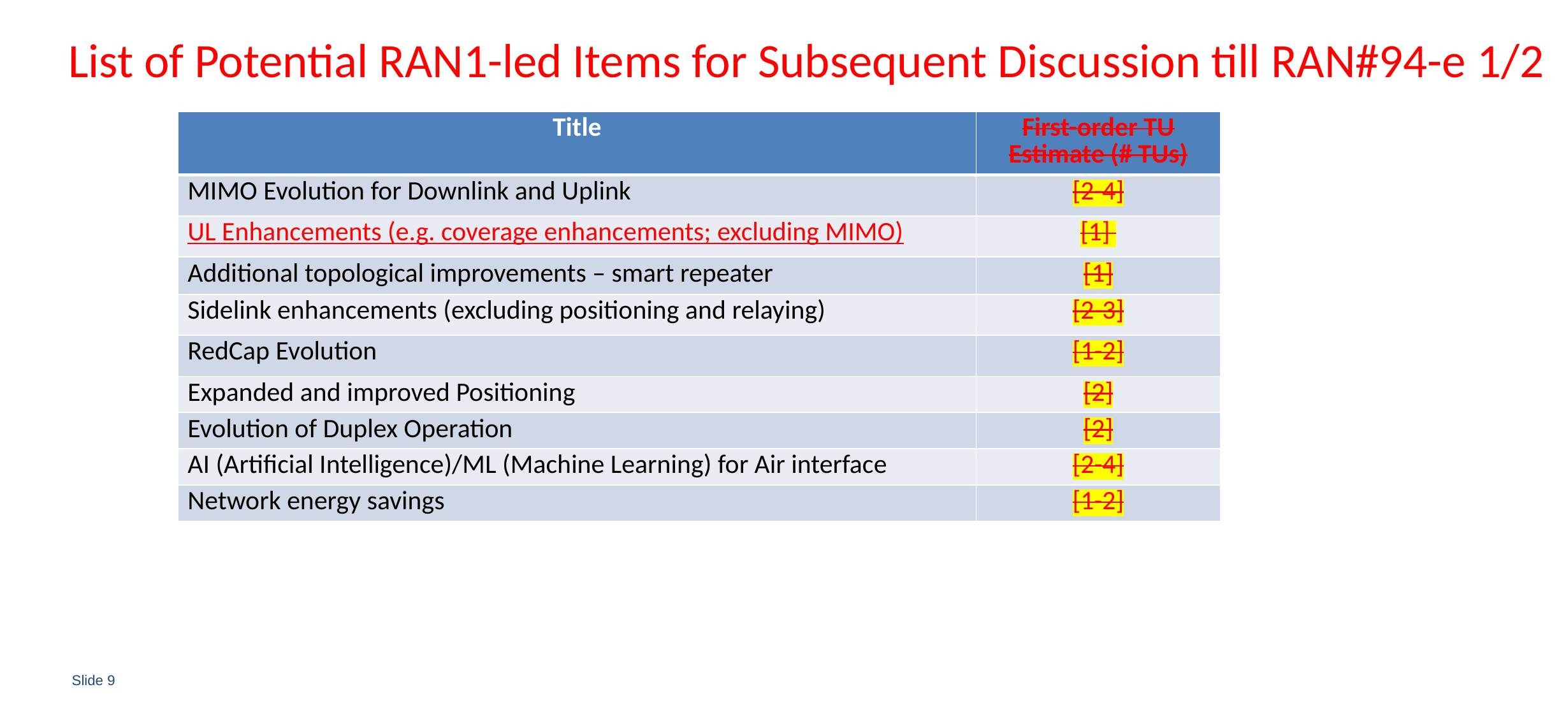

# List of Potential RAN1-led Items for Subsequent Discussion till RAN#94-e 1/2
| Title | First-order TU Estimate (# TUs) |
| --- | --- |
| MIMO Evolution for Downlink and Uplink | [2-4] |
| UL Enhancements (e.g. coverage enhancements; excluding MIMO) | [1] |
| Additional topological improvements – smart repeater | [1] |
| Sidelink enhancements (excluding positioning and relaying) | [2-3] |
| RedCap Evolution | [1-2] |
| Expanded and improved Positioning | [2] |
| Evolution of Duplex Operation | [2] |
| AI (Artificial Intelligence)/ML (Machine Learning) for Air interface | [2-4] |
| Network energy savings | [1-2] |